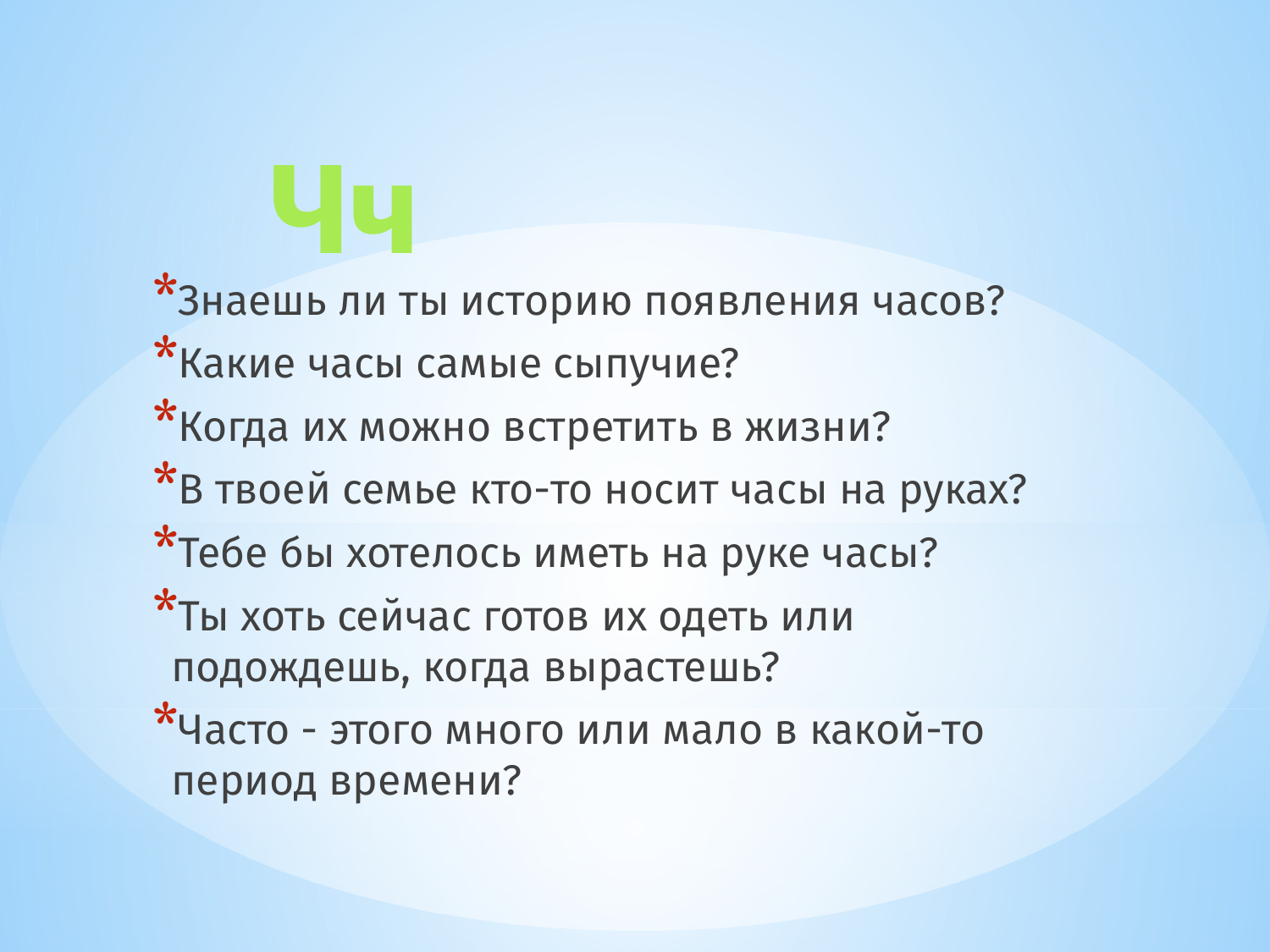

# Чч
Знаешь ли ты историю появления часов?
Какие часы самые сыпучие?
Когда их можно встретить в жизни?
В твоей семье кто-то носит часы на руках?
Тебе бы хотелось иметь на руке часы?
Ты хоть сейчас готов их одеть или подождешь, когда вырастешь?
Часто - этого много или мало в какой-то период времени?